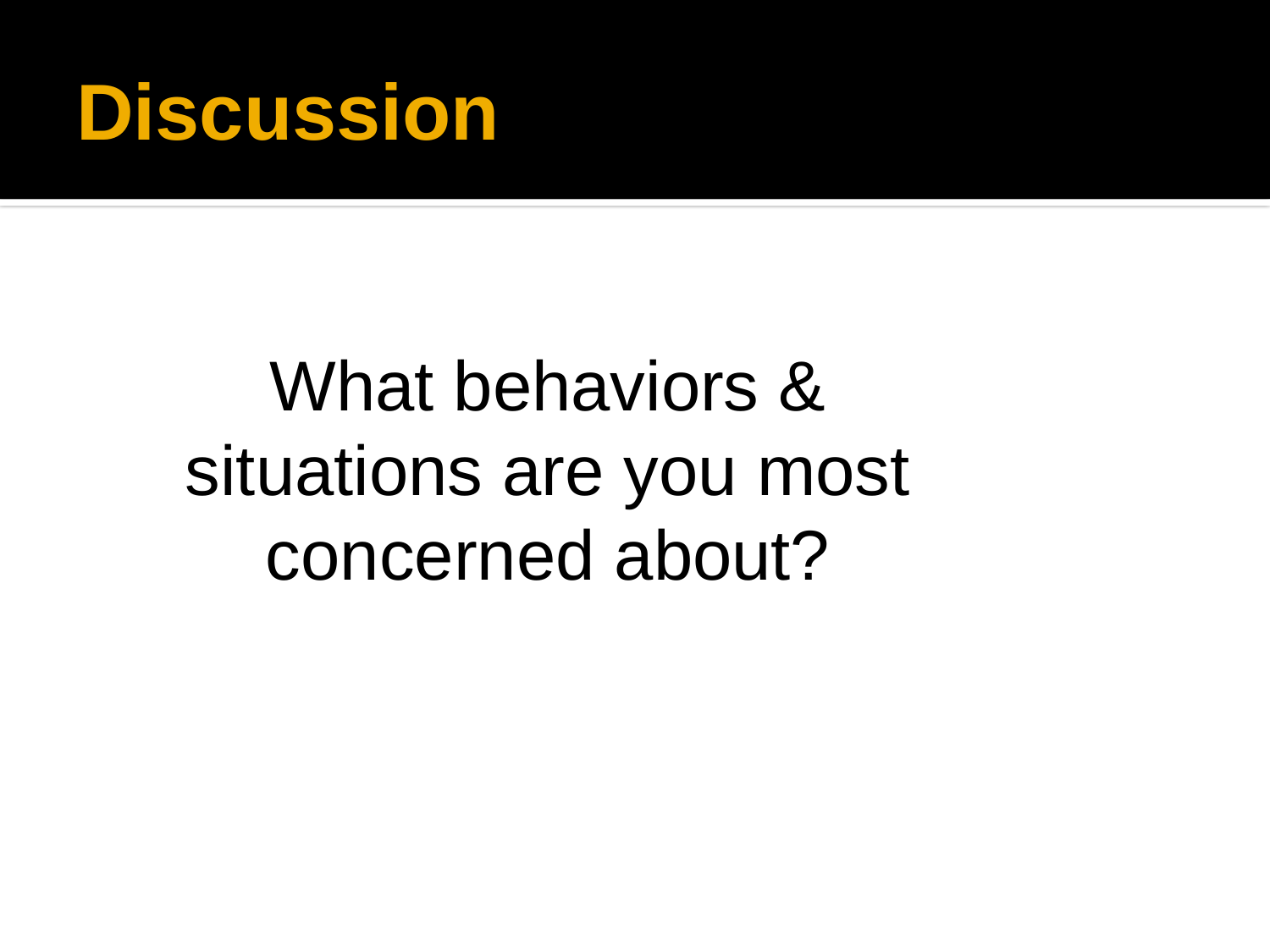

# Discussion
What behaviors & situations are you most concerned about?